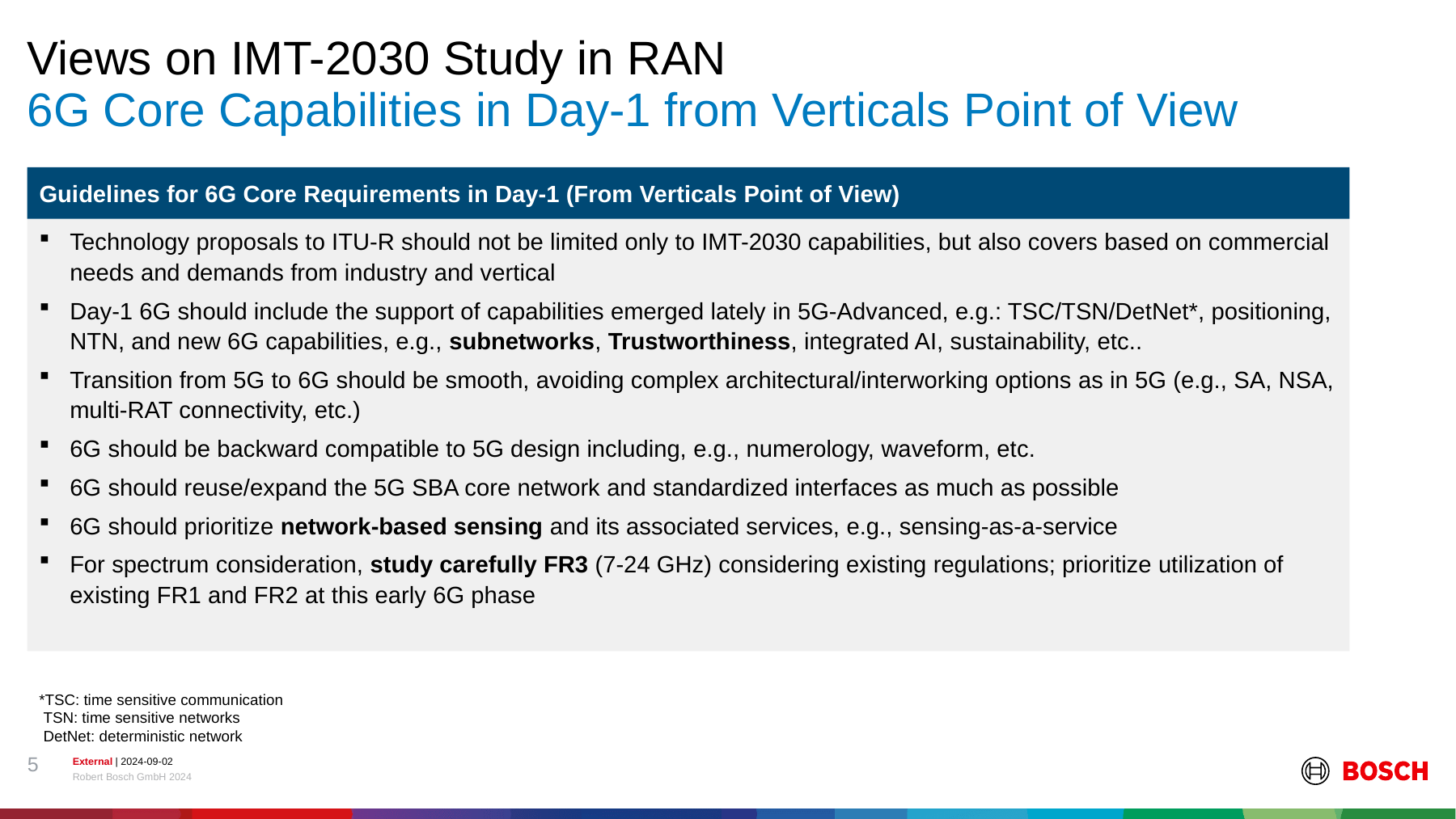

Guidelines for 6G Core Requirements in Day-1 (From Verticals Point of View)
Views on IMT-2030 Study in RAN
# 6G Core Capabilities in Day-1 from Verticals Point of View
Technology proposals to ITU-R should not be limited only to IMT-2030 capabilities, but also covers based on commercial needs and demands from industry and vertical
Day-1 6G should include the support of capabilities emerged lately in 5G-Advanced, e.g.: TSC/TSN/DetNet*, positioning, NTN, and new 6G capabilities, e.g., subnetworks, Trustworthiness, integrated AI, sustainability, etc..
Transition from 5G to 6G should be smooth, avoiding complex architectural/interworking options as in 5G (e.g., SA, NSA, multi-RAT connectivity, etc.)
6G should be backward compatible to 5G design including, e.g., numerology, waveform, etc.
6G should reuse/expand the 5G SBA core network and standardized interfaces as much as possible
6G should prioritize network-based sensing and its associated services, e.g., sensing-as-a-service
For spectrum consideration, study carefully FR3 (7-24 GHz) considering existing regulations; prioritize utilization of existing FR1 and FR2 at this early 6G phase
*TSC: time sensitive communication
 TSN: time sensitive networks
 DetNet: deterministic network
5